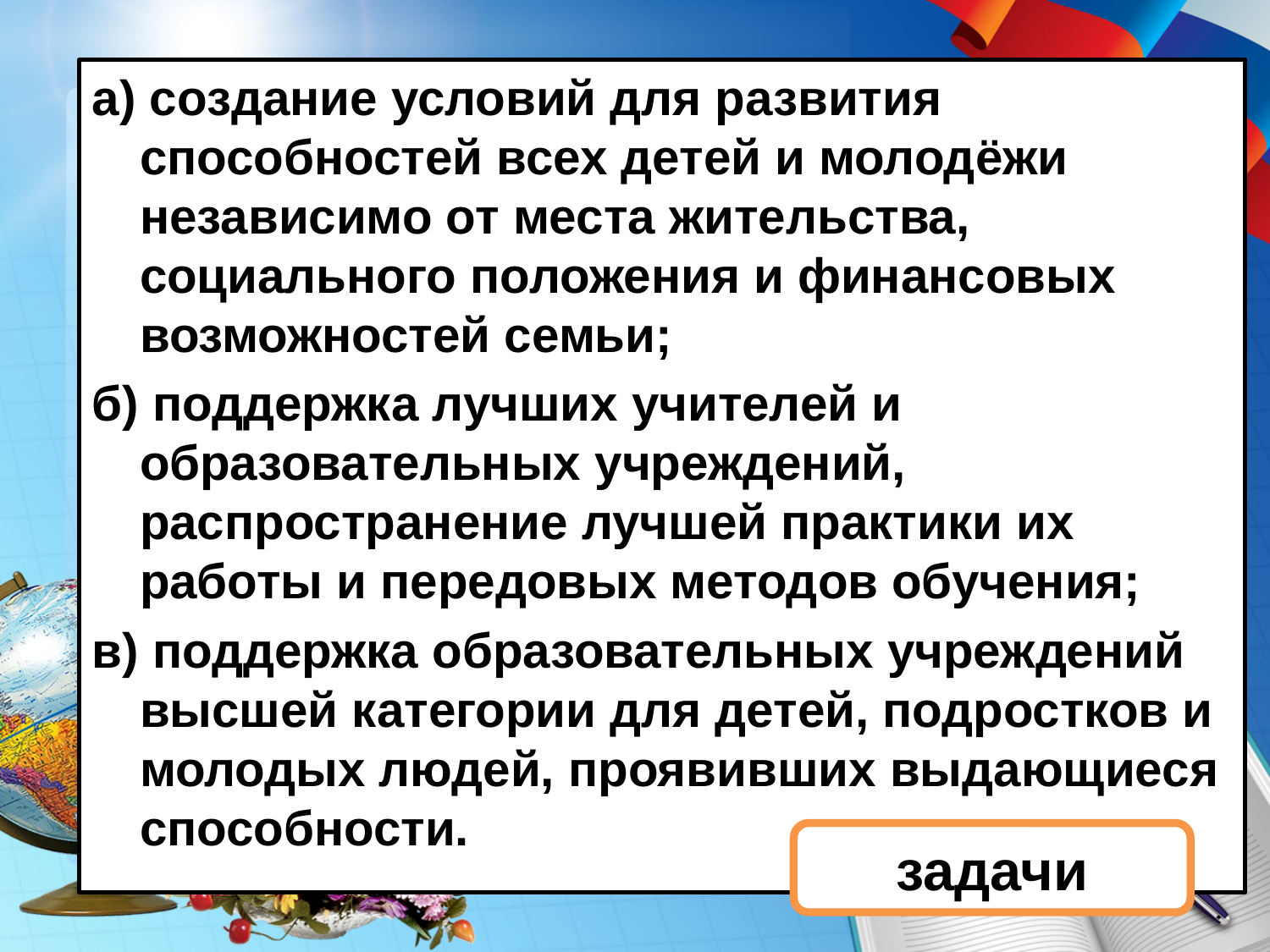

а) создание условий для развития способностей всех детей и молодёжи независимо от места жительства, социального положения и финансовых возможностей семьи;
б) поддержка лучших учителей и образовательных учреждений, распространение лучшей практики их работы и передовых методов обучения;
в) поддержка образовательных учреждений высшей категории для детей, подростков и молодых людей, проявивших выдающиеся способности.
задачи